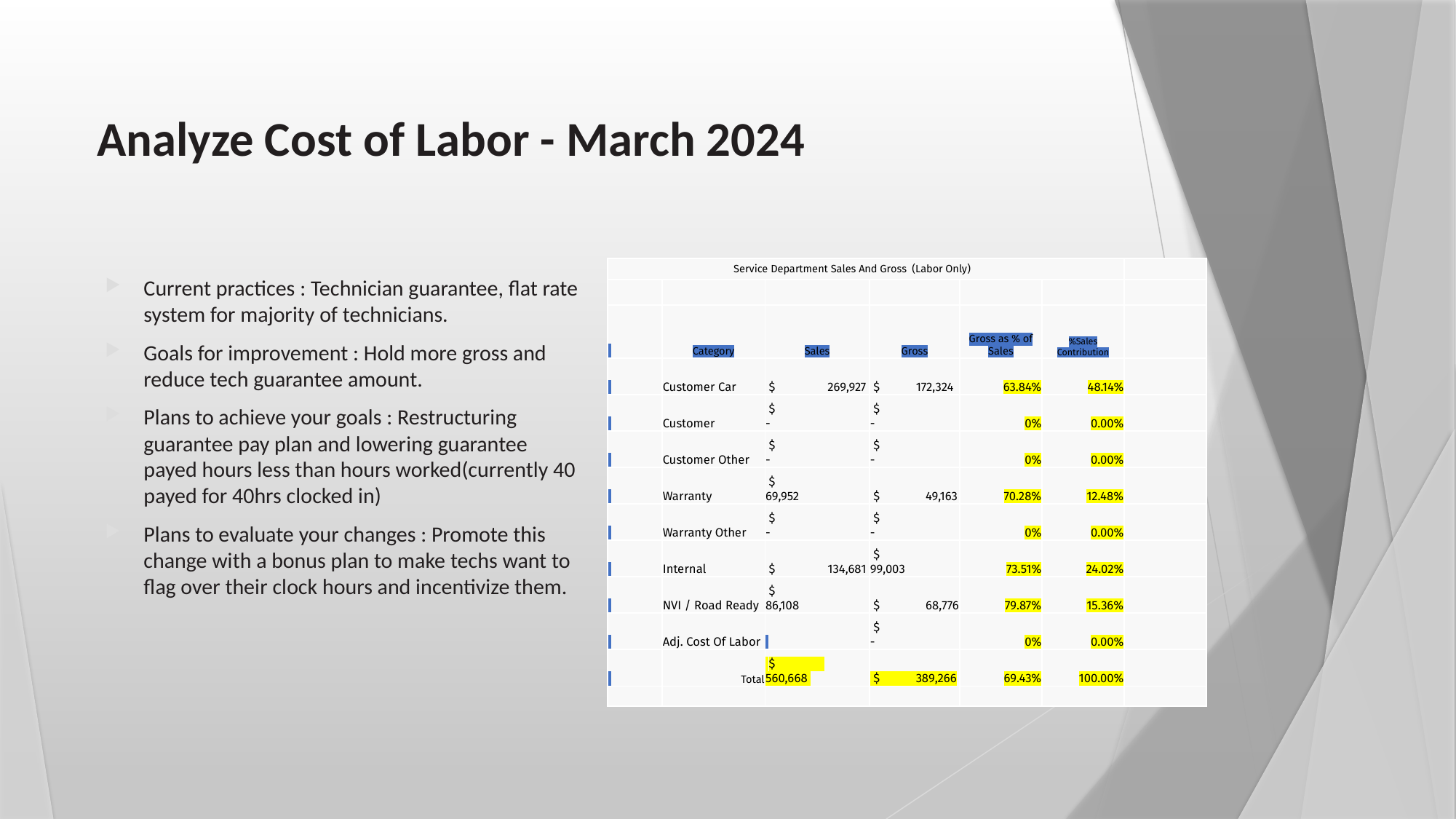

# Analyze Cost of Labor - March 2024

Current practices : Technician guarantee, flat rate system for majority of technicians.
Goals for improvement : Hold more gross and reduce tech guarantee amount.
Plans to achieve your goals : Restructuring guarantee pay plan and lowering guarantee payed hours less than hours worked(currently 40 payed for 40hrs clocked in)
Plans to evaluate your changes : Promote this change with a bonus plan to make techs want to flag over their clock hours and incentivize them.

| Service Department Sales And Gross (Labor Only) |  |  |  |  |  |  |
| --- | --- | --- | --- | --- | --- | --- |
|  |  |  |  |  |  |  |
|  | Category | Sales | Gross | Gross as % of Sales | %Sales Contribution |  |
|  | Customer Car | $ 269,927 | $ 172,324 | 63.84% | 48.14% |  |
|  | Customer | $ - | $ - | 0% | 0.00% |  |
|  | Customer Other | $ - | $ - | 0% | 0.00% |  |
|  | Warranty | $ 69,952 | $ 49,163 | 70.28% | 12.48% |  |
|  | Warranty Other | $ - | $ - | 0% | 0.00% |  |
|  | Internal | $ 134,681 | $ 99,003 | 73.51% | 24.02% |  |
|  | NVI / Road Ready | $ 86,108 | $ 68,776 | 79.87% | 15.36% |  |
|  | Adj. Cost Of Labor |  | $ - | 0% | 0.00% |  |
|  | Total | $ 560,668 | $ 389,266 | 69.43% | 100.00% |  |
|  |  |  |  |  |  |  |